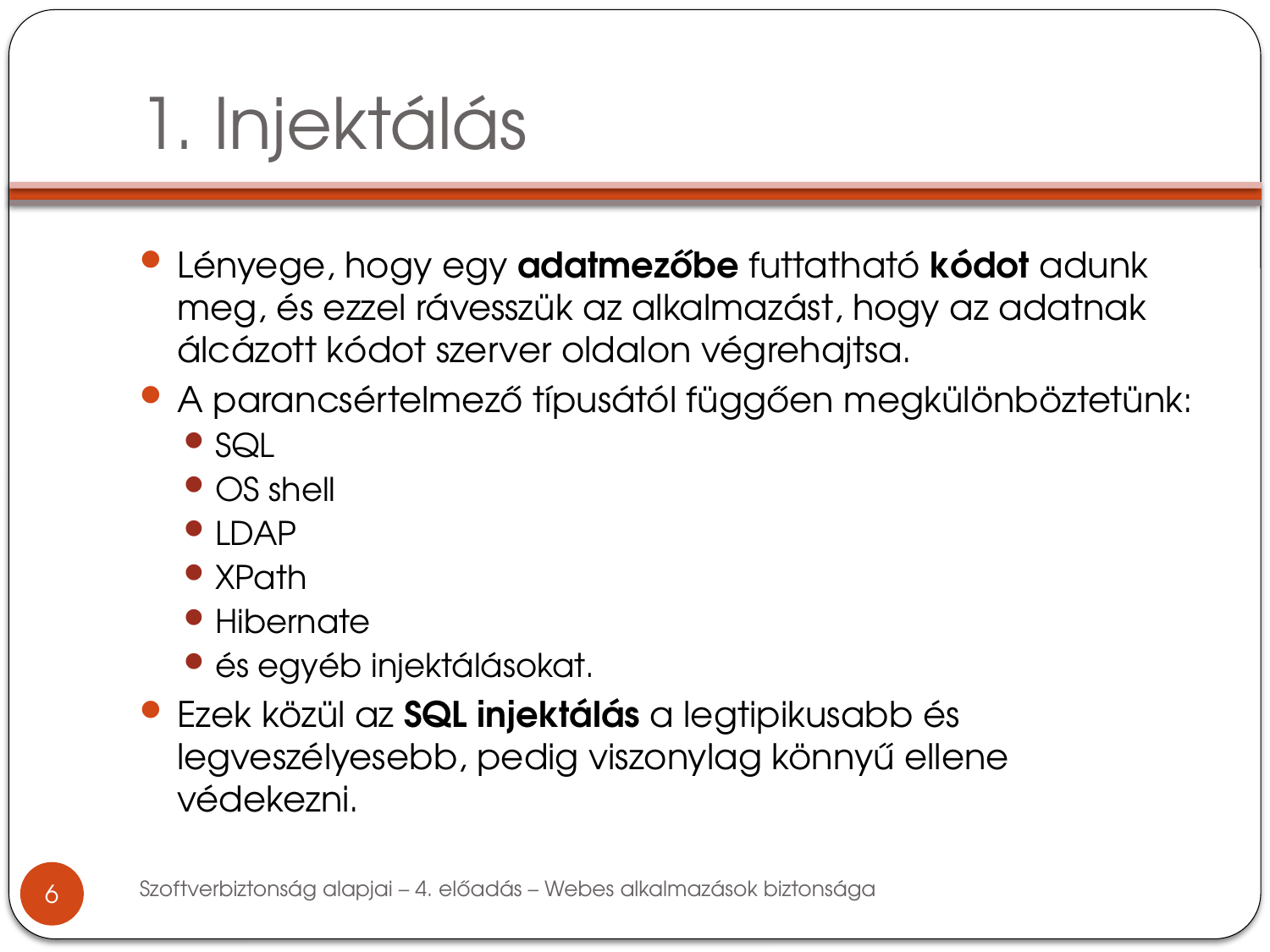

# 1. Injektálás
Lényege, hogy egy adatmezőbe futtatható kódot adunk meg, és ezzel rávesszük az alkalmazást, hogy az adatnak álcázott kódot szerver oldalon végrehajtsa.
A parancsértelmező típusától függően megkülönböztetünk:
SQL
OS shell
LDAP
XPath
Hibernate
és egyéb injektálásokat.
Ezek közül az SQL injektálás a legtipikusabb és legveszélyesebb, pedig viszonylag könnyű ellene védekezni.
Szoftverbiztonság alapjai – 4. előadás – Webes alkalmazások biztonsága
6